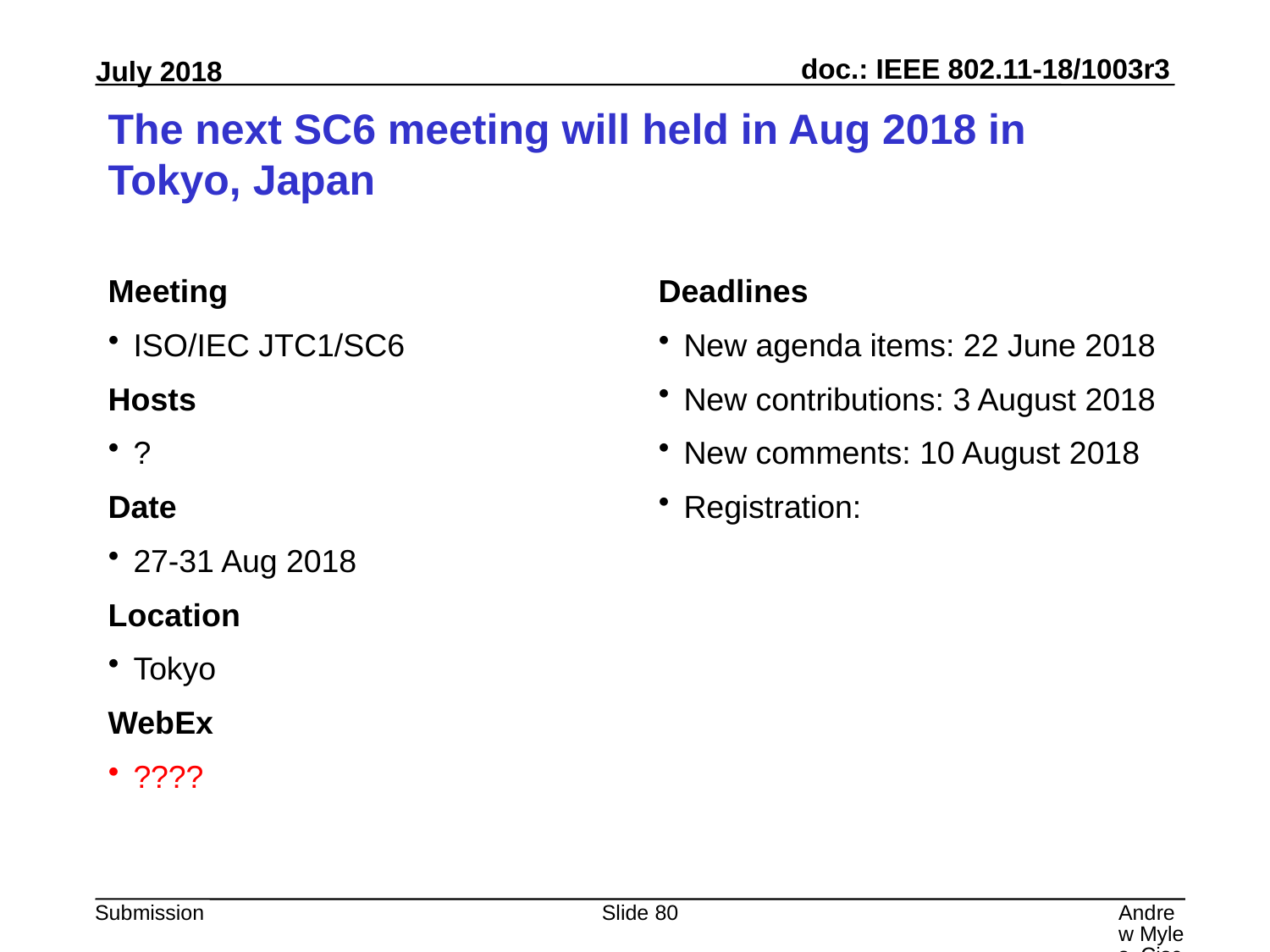

# The next SC6 meeting will held in Aug 2018 in Tokyo, Japan
Meeting
ISO/IEC JTC1/SC6
Hosts
?
Date
27-31 Aug 2018
Location
Tokyo
WebEx
????
Deadlines
New agenda items: 22 June 2018
New contributions: 3 August 2018
New comments: 10 August 2018
Registration:
Slide 80
Andrew Myles, Cisco